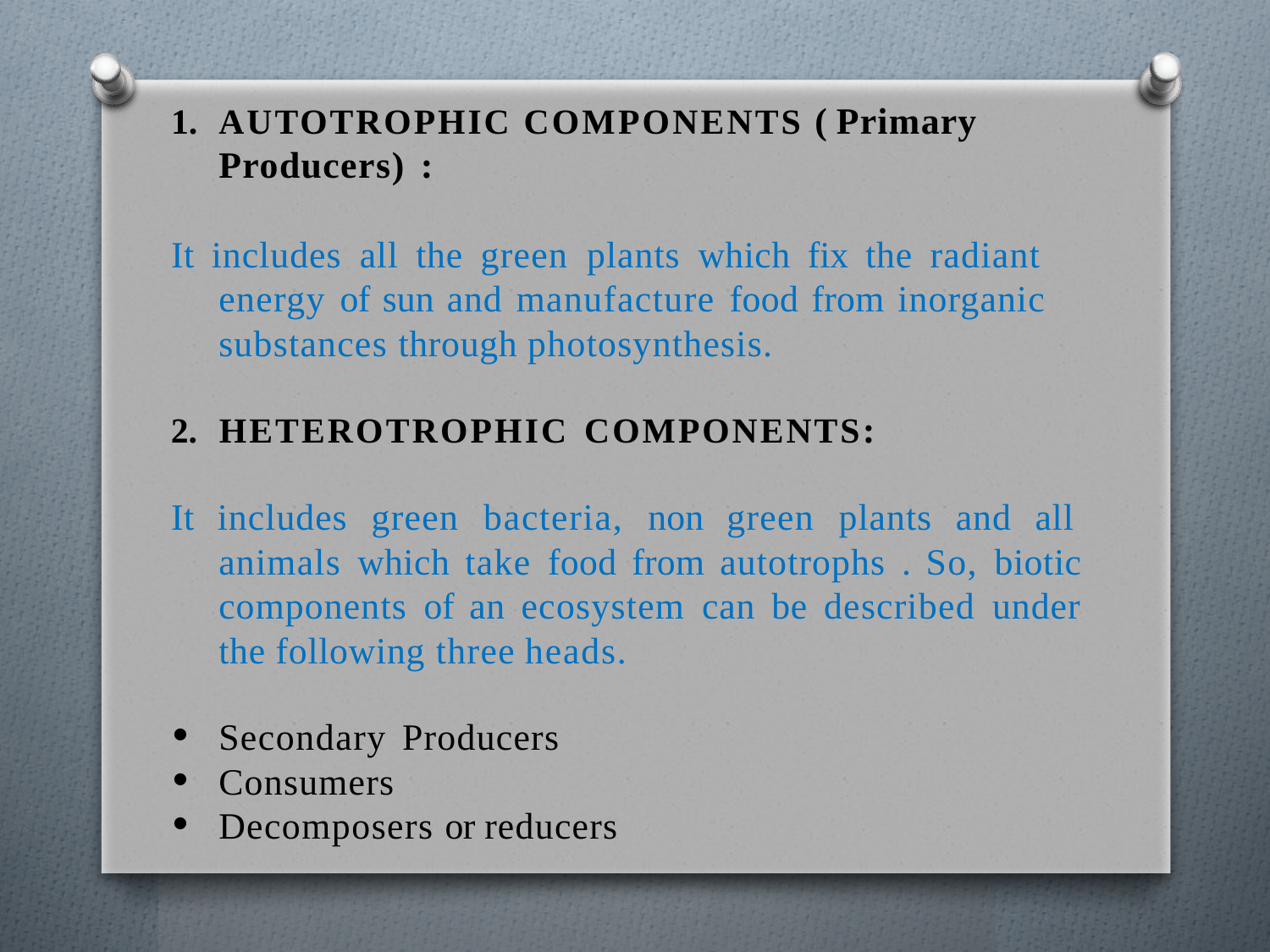

AUTOTROPHIC COMPONENTS ( Primary
Producers) :

It includes all the green plants which fix the radiant  energy of sun and manufacture food from inorganic  substances through photosynthesis.
HETEROTROPHIC COMPONENTS:
It includes green bacteria, non green plants and all  animals which take food from autotrophs . So, biotic  components of an ecosystem can be described under  the following three heads.
Secondary Producers
Consumers
Decomposers or reducers